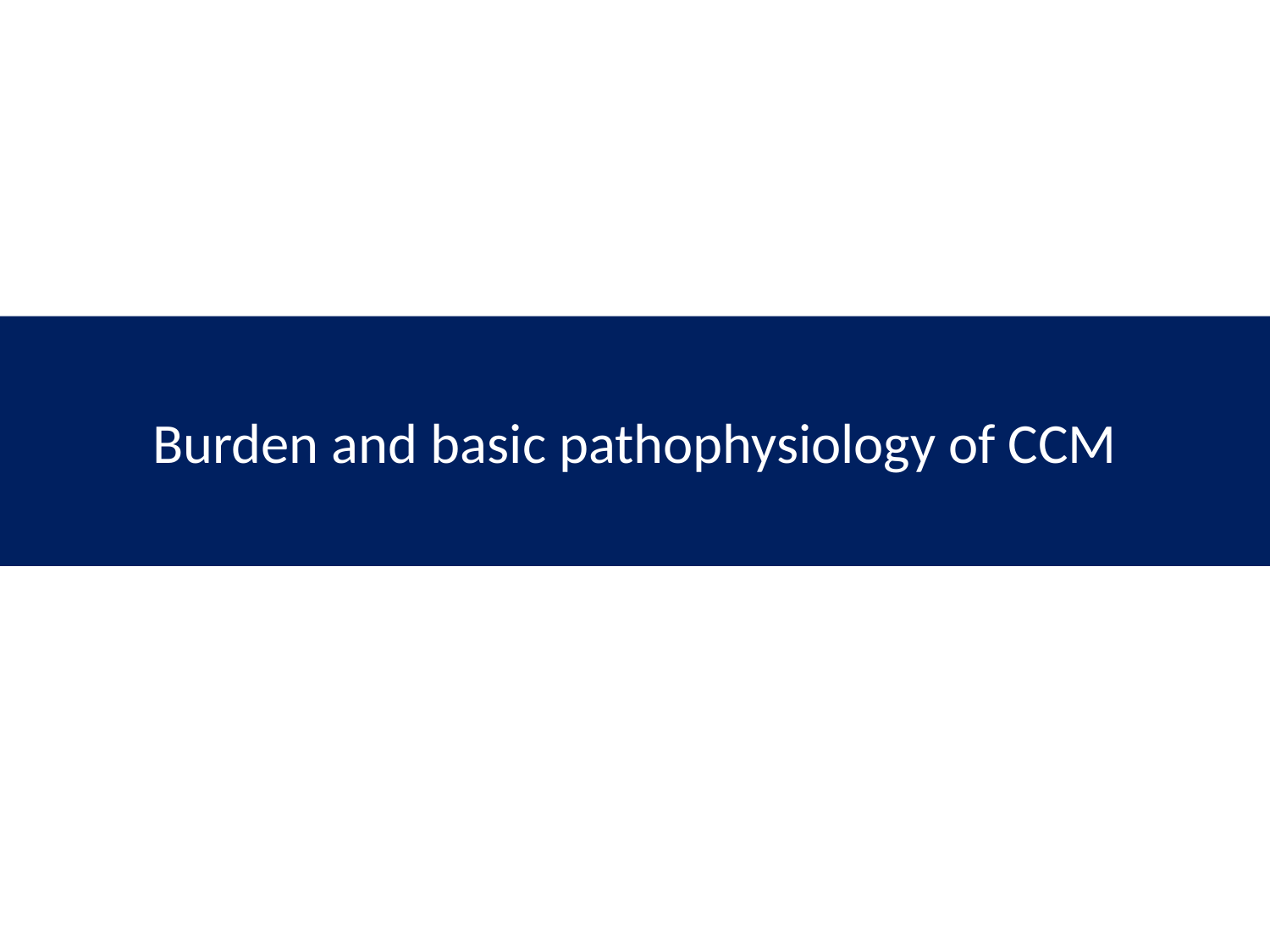

# Burden and basic pathophysiology of CCM